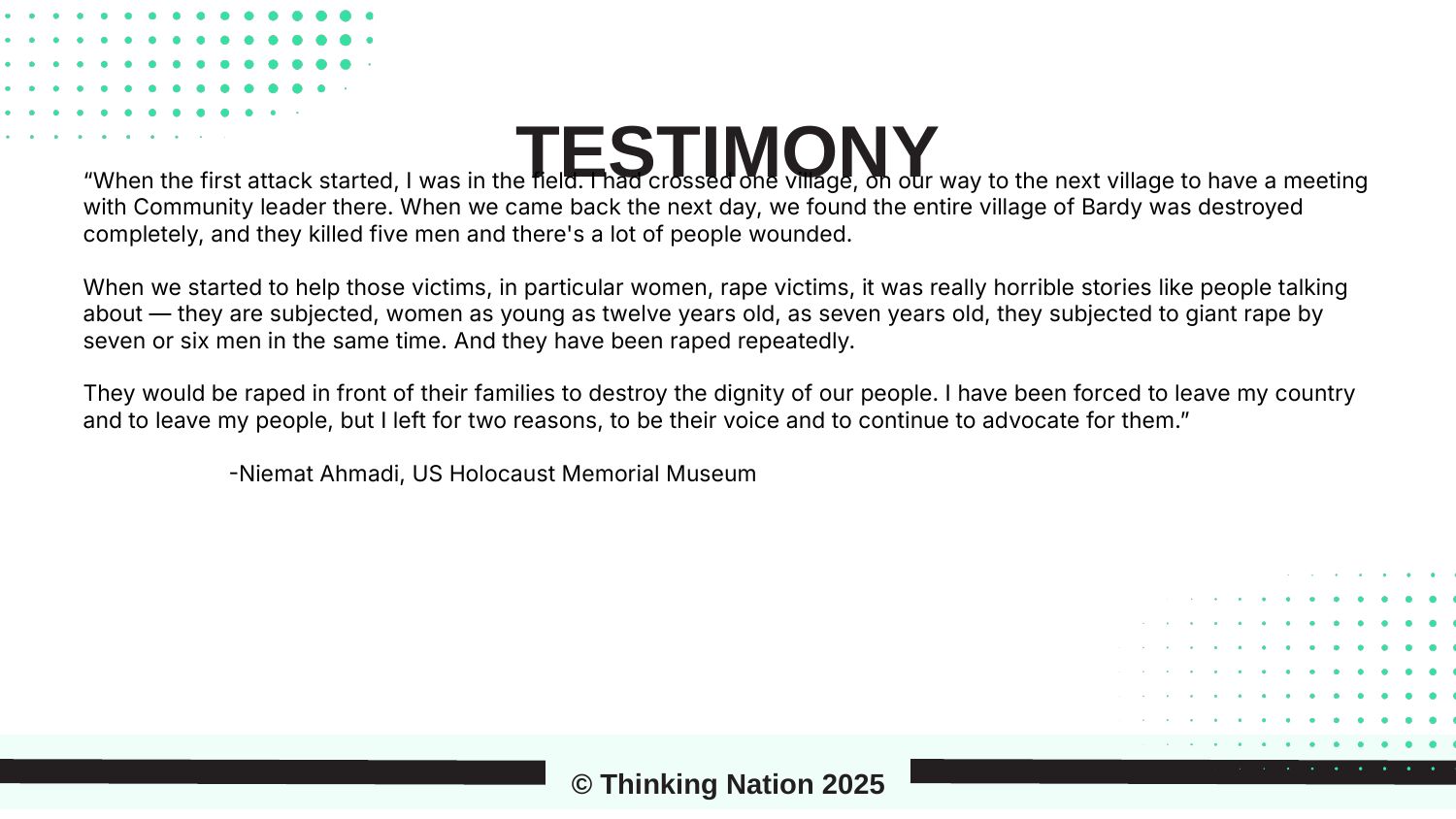

TESTIMONY
“When the first attack started, I was in the field. I had crossed one village, on our way to the next village to have a meeting with Community leader there. When we came back the next day, we found the entire village of Bardy was destroyed completely, and they killed five men and there's a lot of people wounded.

When we started to help those victims, in particular women, rape victims, it was really horrible stories like people talking about — they are subjected, women as young as twelve years old, as seven years old, they subjected to giant rape by seven or six men in the same time. And they have been raped repeatedly.

They would be raped in front of their families to destroy the dignity of our people. I have been forced to leave my country and to leave my people, but I left for two reasons, to be their voice and to continue to advocate for them.”

	-Niemat Ahmadi, US Holocaust Memorial Museum

© Thinking Nation 2025